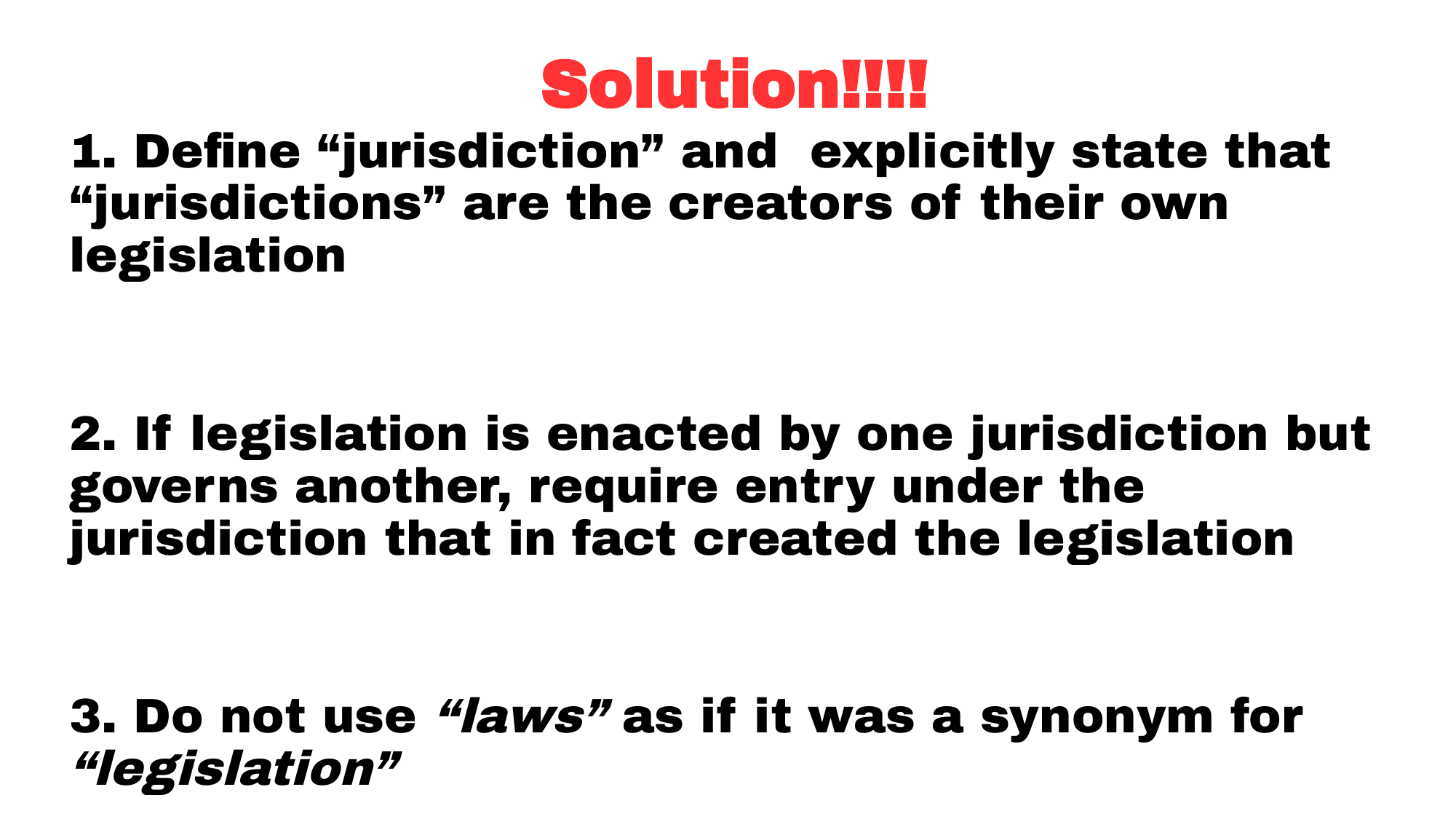

Solution!!!!
1. Define “jurisdiction” and  explicitly state that “jurisdictions” are the creators of their own legislation

2. If legislation is enacted by one jurisdiction but governs another, require entry under the jurisdiction that in fact created the legislation

3. Do not use “laws” as if it was a synonym for “legislation”